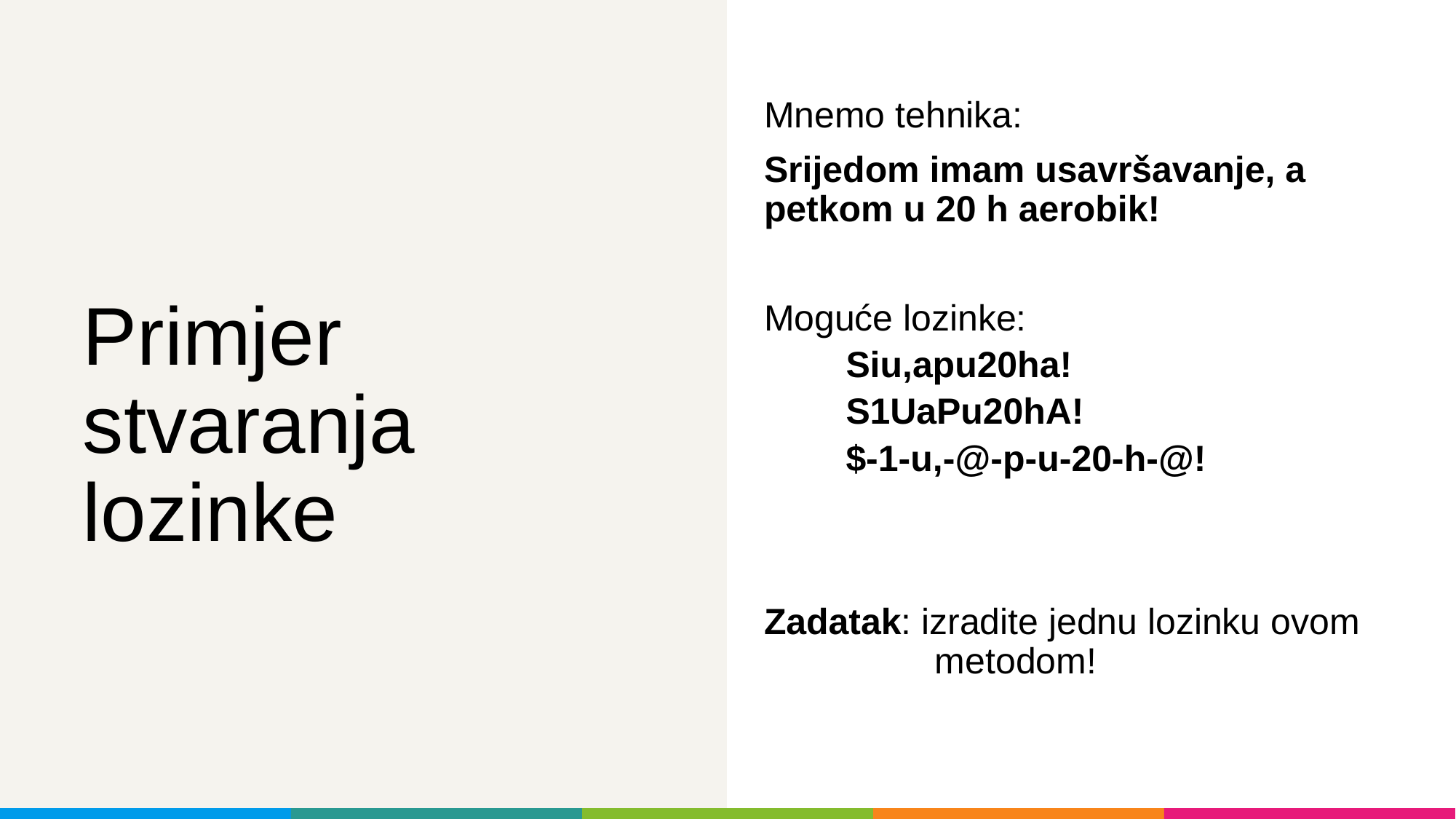

Mnemo tehnika:
Srijedom imam usavršavanje, a petkom u 20 h aerobik!

Moguće lozinke:
Siu,apu20ha!
S1UaPu20hA!
$-1-u,-@-p-u-20-h-@!

Zadatak: izradite jednu lozinku ovom metodom!

# Primjer stvaranja lozinke